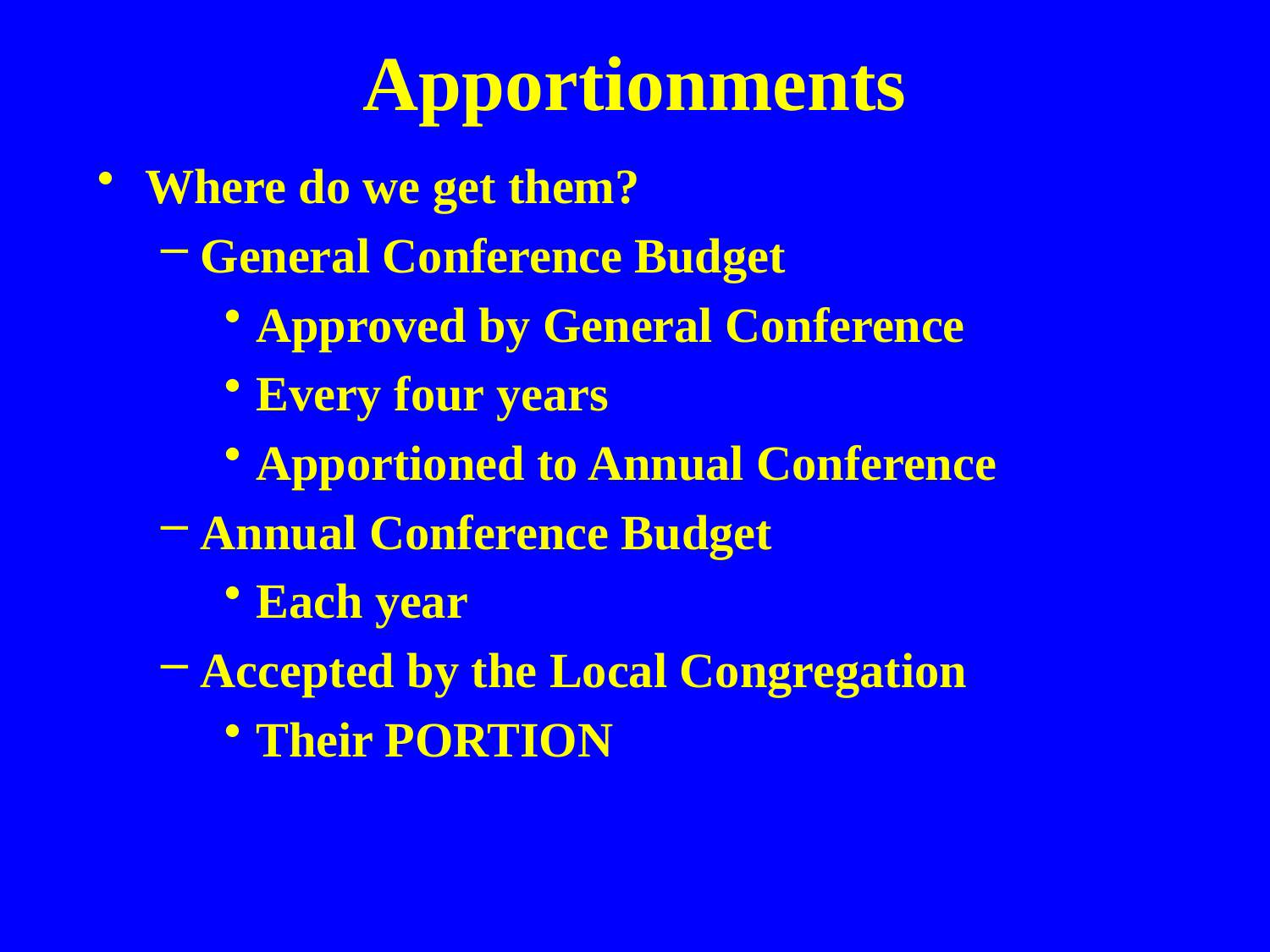

# Apportionments
Where do we get them?
General Conference Budget
Approved by General Conference
Every four years
Apportioned to Annual Conference
Annual Conference Budget
Each year
Accepted by the Local Congregation
Their PORTION